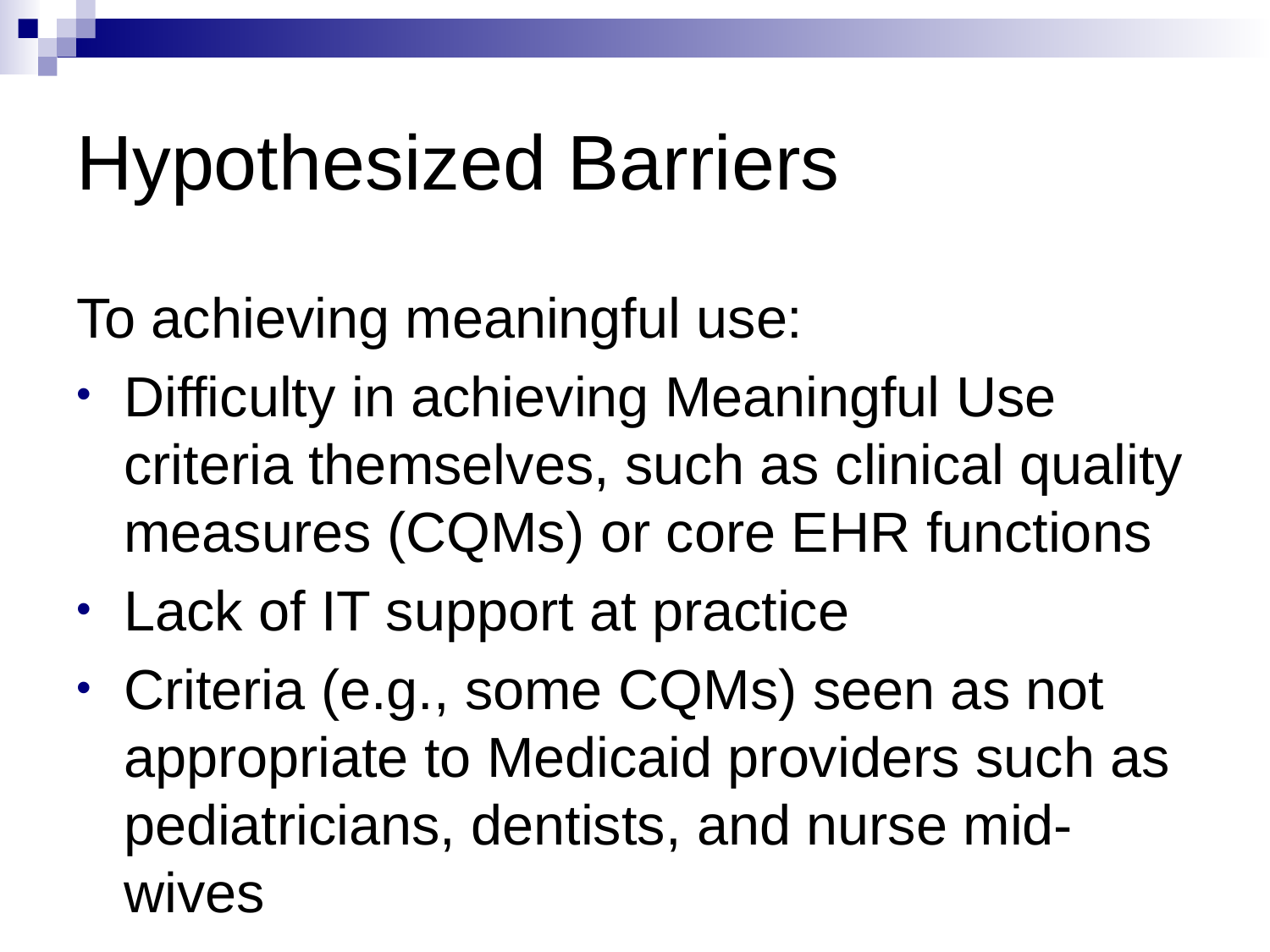

# Hypothesized Barriers
To achieving meaningful use:
Difficulty in achieving Meaningful Use criteria themselves, such as clinical quality measures (CQMs) or core EHR functions
Lack of IT support at practice
Criteria (e.g., some CQMs) seen as not appropriate to Medicaid providers such as pediatricians, dentists, and nurse mid-wives